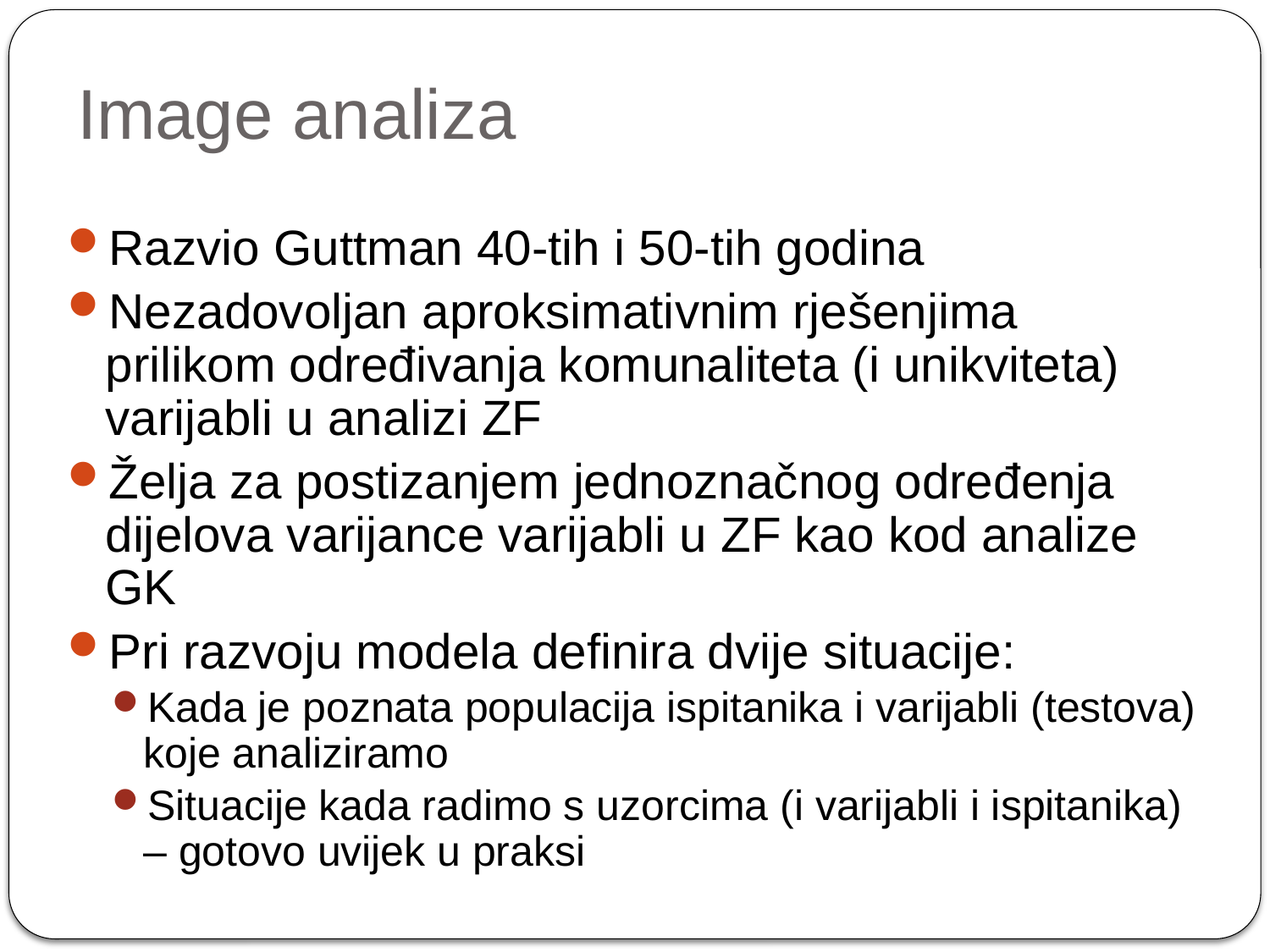

# Image analiza
Razvio Guttman 40-tih i 50-tih godina
Nezadovoljan aproksimativnim rješenjima prilikom određivanja komunaliteta (i unikviteta) varijabli u analizi ZF
Želja za postizanjem jednoznačnog određenja dijelova varijance varijabli u ZF kao kod analize GK
Pri razvoju modela definira dvije situacije:
Kada je poznata populacija ispitanika i varijabli (testova) koje analiziramo
Situacije kada radimo s uzorcima (i varijabli i ispitanika) – gotovo uvijek u praksi